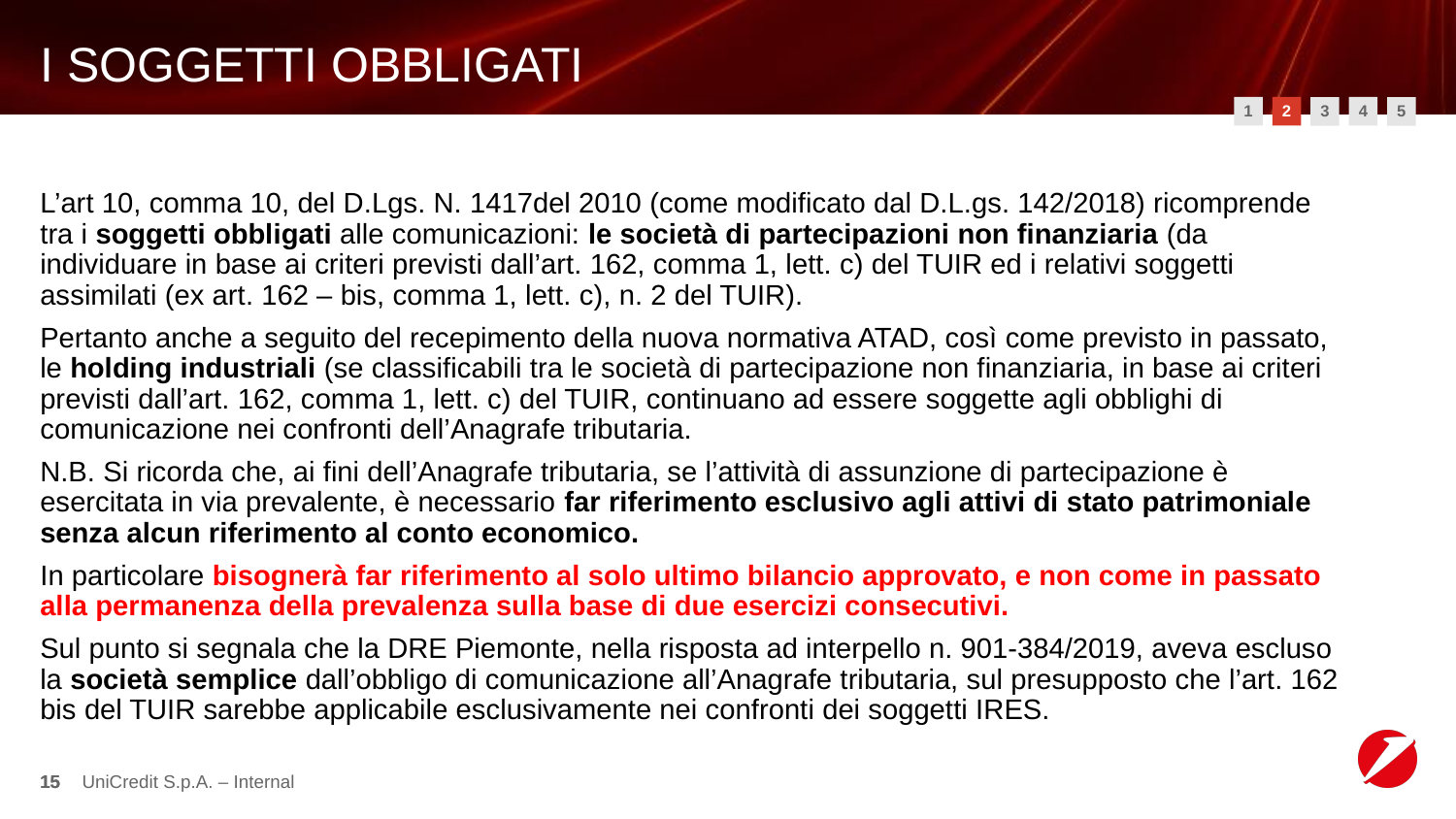

# I SOGGETTI OBBLIGATI
1
2
4
3
5

L’art 10, comma 10, del D.Lgs. N. 1417del 2010 (come modificato dal D.L.gs. 142/2018) ricomprende tra i soggetti obbligati alle comunicazioni: le società di partecipazioni non finanziaria (da individuare in base ai criteri previsti dall’art. 162, comma 1, lett. c) del TUIR ed i relativi soggetti assimilati (ex art. 162 – bis, comma 1, lett. c), n. 2 del TUIR).
Pertanto anche a seguito del recepimento della nuova normativa ATAD, così come previsto in passato, le holding industriali (se classificabili tra le società di partecipazione non finanziaria, in base ai criteri previsti dall’art. 162, comma 1, lett. c) del TUIR, continuano ad essere soggette agli obblighi di comunicazione nei confronti dell’Anagrafe tributaria.
N.B. Si ricorda che, ai fini dell’Anagrafe tributaria, se l’attività di assunzione di partecipazione è esercitata in via prevalente, è necessario far riferimento esclusivo agli attivi di stato patrimoniale senza alcun riferimento al conto economico.
In particolare bisognerà far riferimento al solo ultimo bilancio approvato, e non come in passato alla permanenza della prevalenza sulla base di due esercizi consecutivi.
Sul punto si segnala che la DRE Piemonte, nella risposta ad interpello n. 901-384/2019, aveva escluso la società semplice dall’obbligo di comunicazione all’Anagrafe tributaria, sul presupposto che l’art. 162 bis del TUIR sarebbe applicabile esclusivamente nei confronti dei soggetti IRES.

UniCredit S.p.A. – Internal